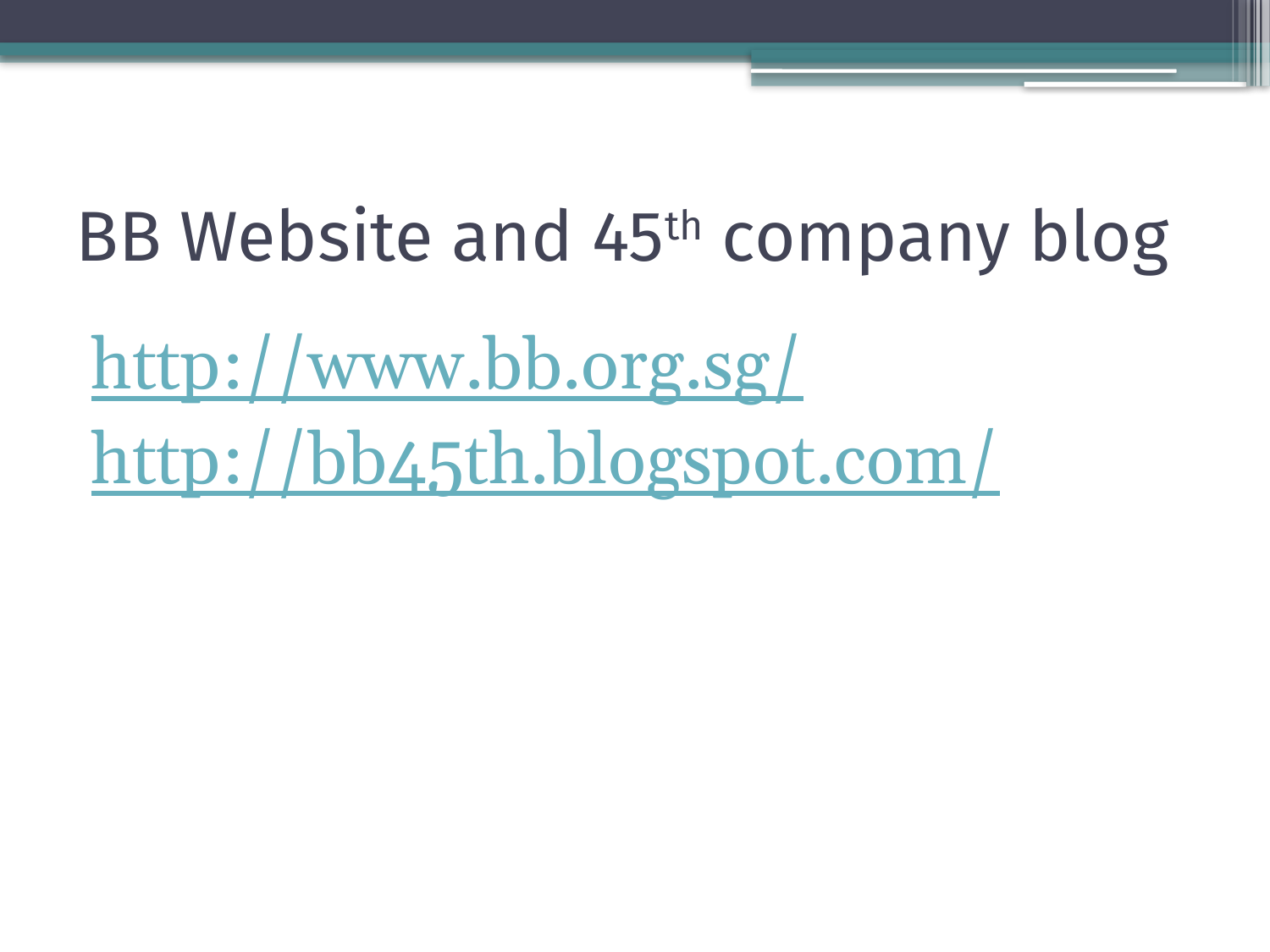

# BB Website and 45th company blog
http://www.bb.org.sg/
http://bb45th.blogspot.com/